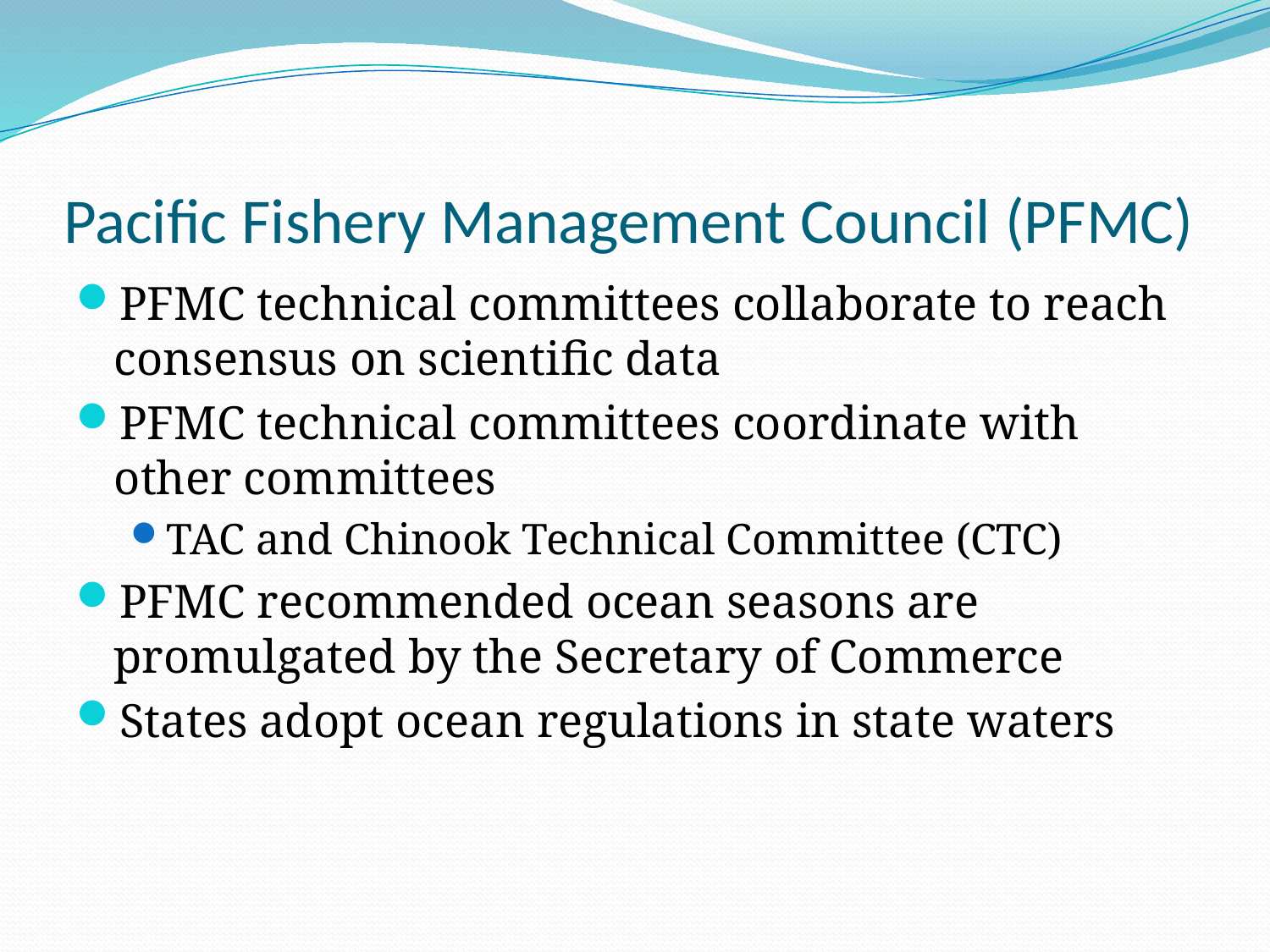

# Pacific Fishery Management Council (PFMC)
PFMC technical committees collaborate to reach consensus on scientific data
PFMC technical committees coordinate with other committees
TAC and Chinook Technical Committee (CTC)
PFMC recommended ocean seasons are promulgated by the Secretary of Commerce
States adopt ocean regulations in state waters